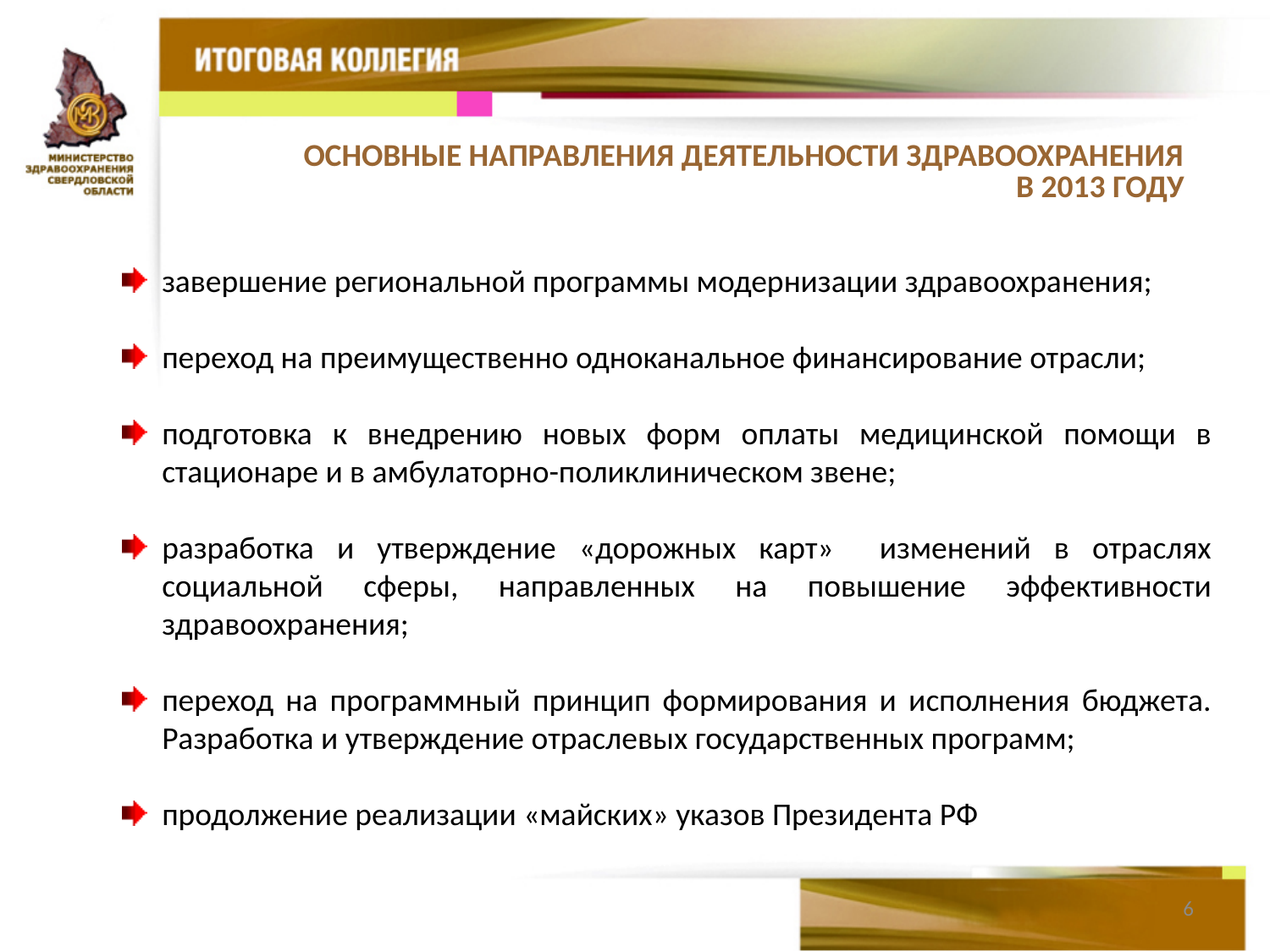

ОСНОВНЫЕ НАПРАВЛЕНИЯ ДЕЯТЕЛЬНОСТИ ЗДРАВООХРАНЕНИЯ
                                                                                                  В 2013 ГОДУ
завершение региональной программы модернизации здравоохранения;

переход на преимущественно одноканальное финансирование отрасли;

подготовка к внедрению новых форм оплаты медицинской помощи в стационаре и в амбулаторно-поликлиническом звене;

разработка и утверждение «дорожных карт»  изменений в отраслях социальной сферы, направленных на повышение эффективности здравоохранения;

переход на программный принцип формирования и исполнения бюджета. Разработка и утверждение отраслевых государственных программ;

продолжение реализации «майских» указов Президента РФ
6